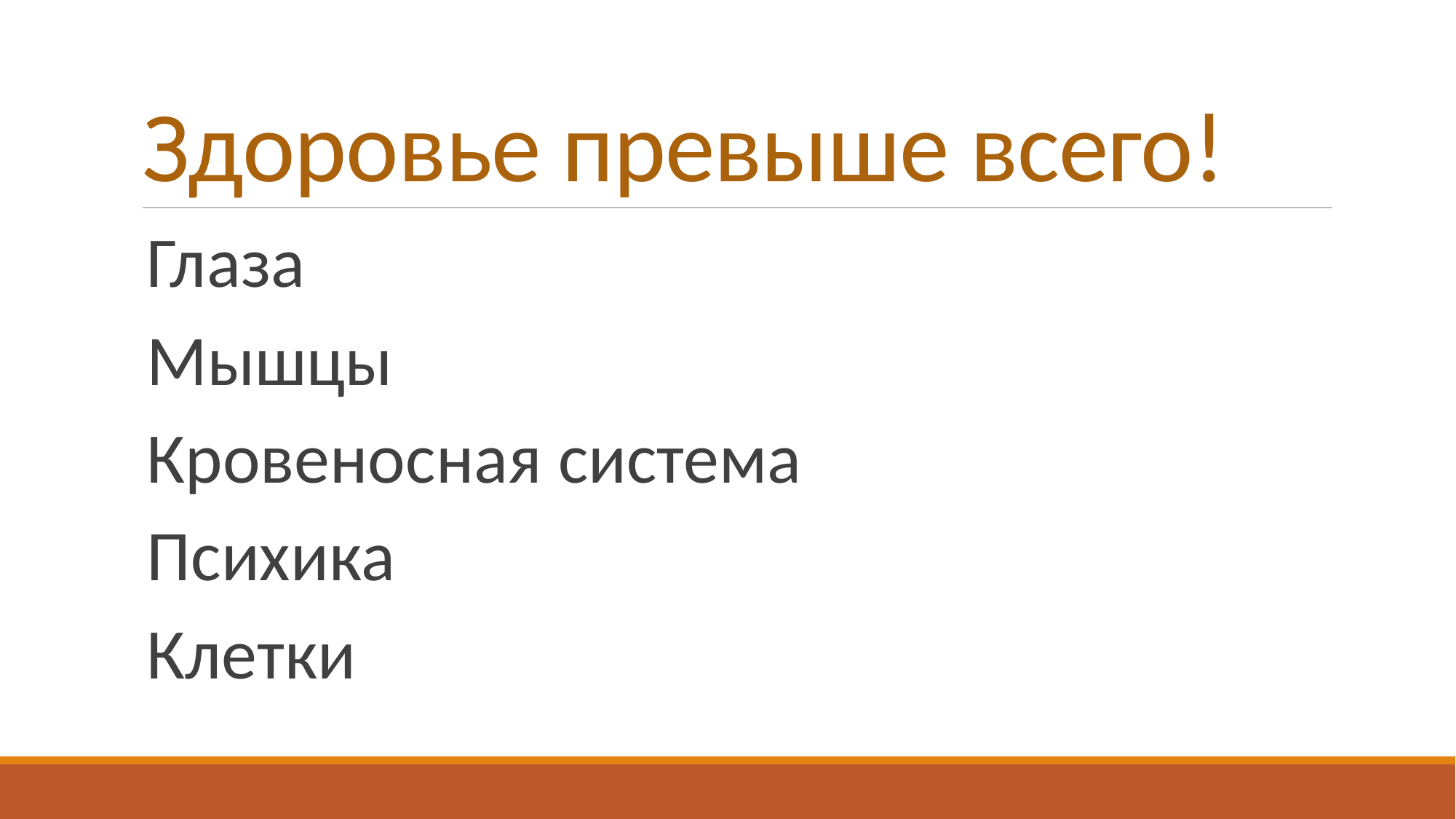

# Здоровье превыше всего!
Глаза
Мышцы
Кровеносная система
Психика
Клетки